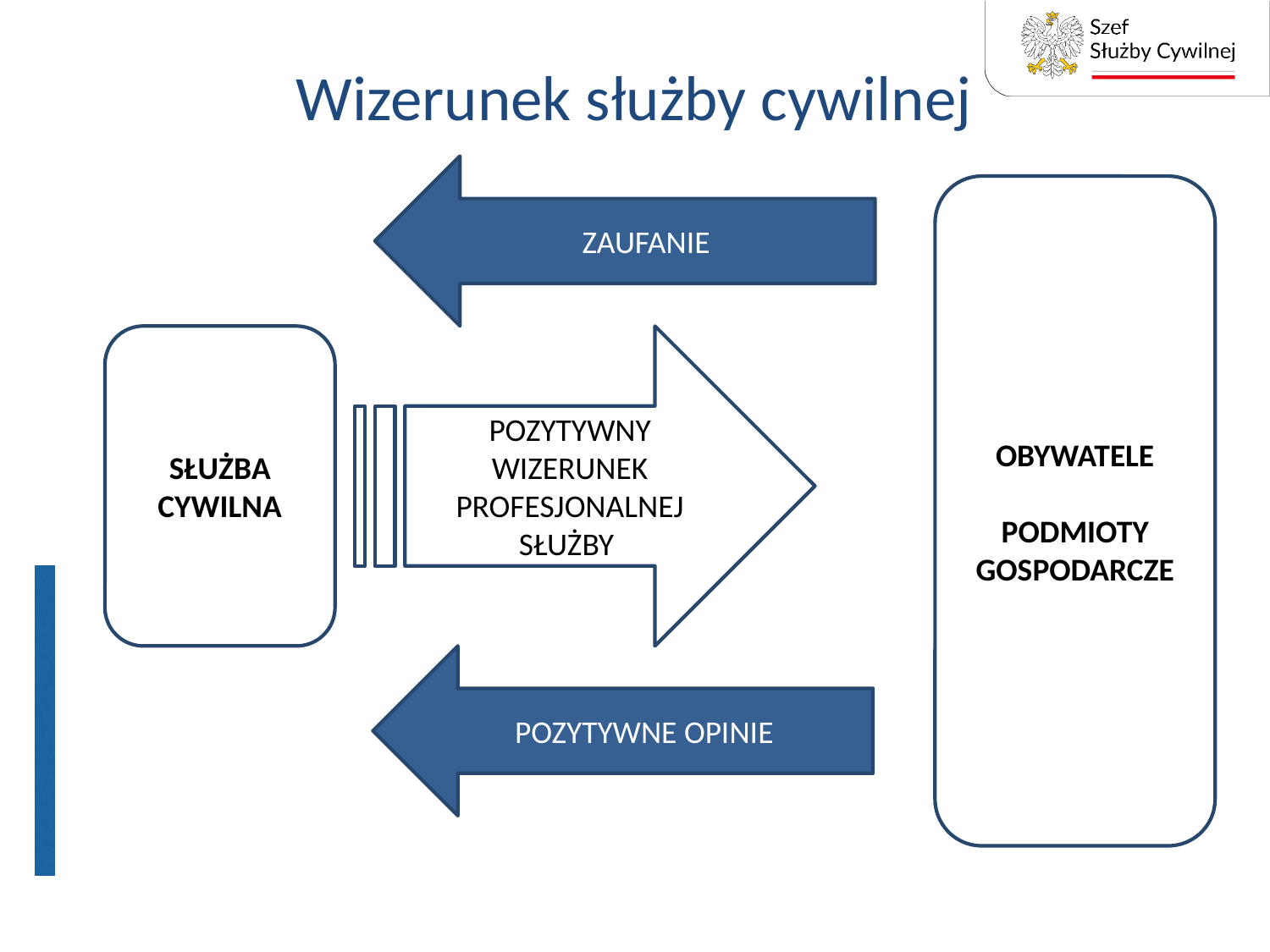

# Wizerunek służby cywilnej
ZAUFANIE
OBYWATELE

PODMIOTY GOSPODARCZE
SŁUŻBA CYWILNA
POZYTYWNY WIZERUNEK
PROFESJONALNEJ SŁUŻBY
POZYTYWNE OPINIE